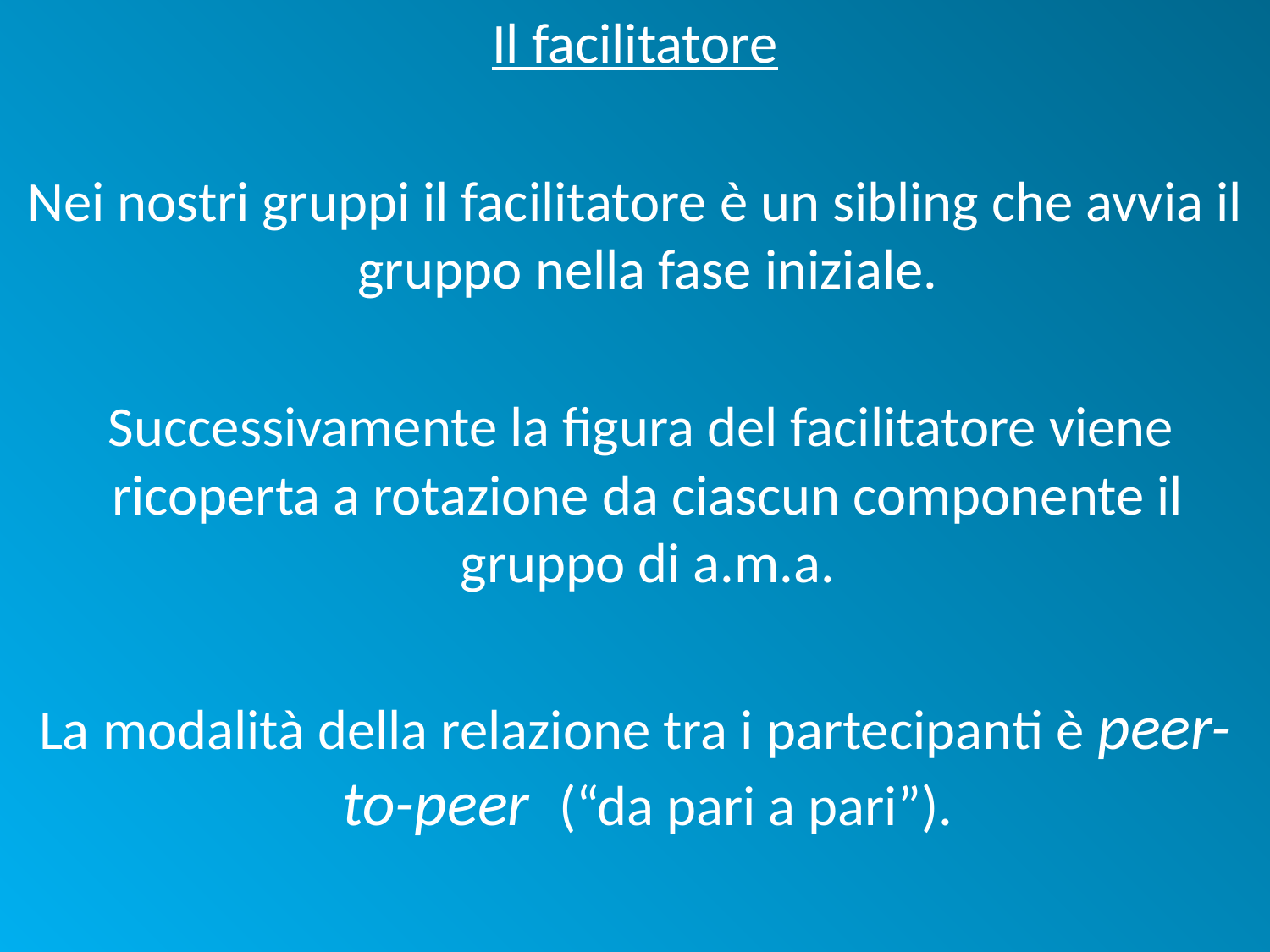

Il facilitatore

Nei nostri gruppi il facilitatore è un sibling che avvia il gruppo nella fase iniziale.

 Successivamente la figura del facilitatore viene ricoperta a rotazione da ciascun componente il gruppo di a.m.a.

La modalità della relazione tra i partecipanti è peer-to-peer  (“da pari a pari”).